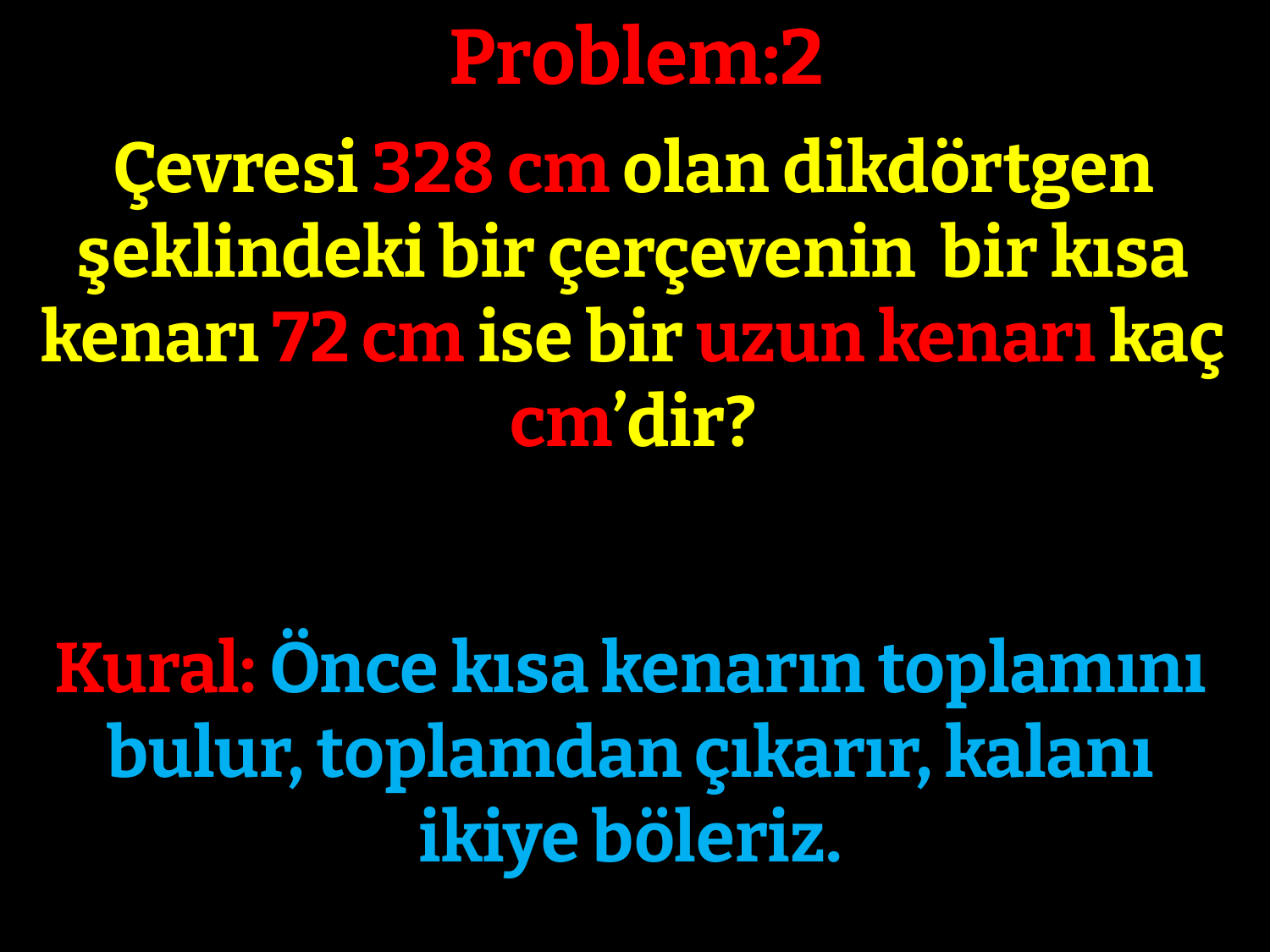

Problem:2
Çevresi 328 cm olan dikdörtgen şeklindeki bir çerçevenin  bir kısa kenarı 72 cm ise bir uzun kenarı kaç cm’dir?
#
Kural: Önce kısa kenarın toplamını bulur, toplamdan çıkarır, kalanı ikiye böleriz.